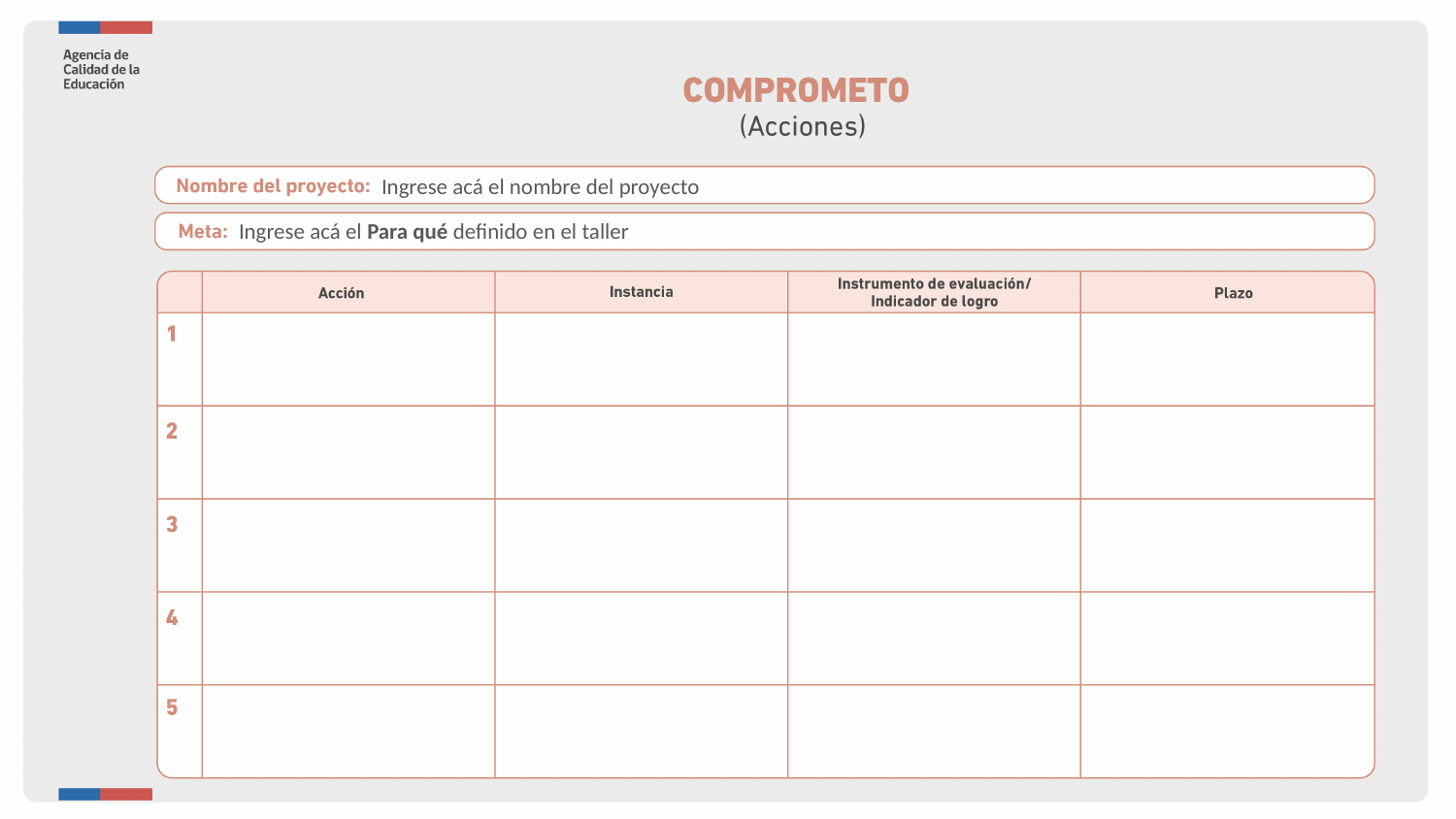

Ingrese acá el nombre del proyecto
Ingrese acá el Para qué definido en el taller